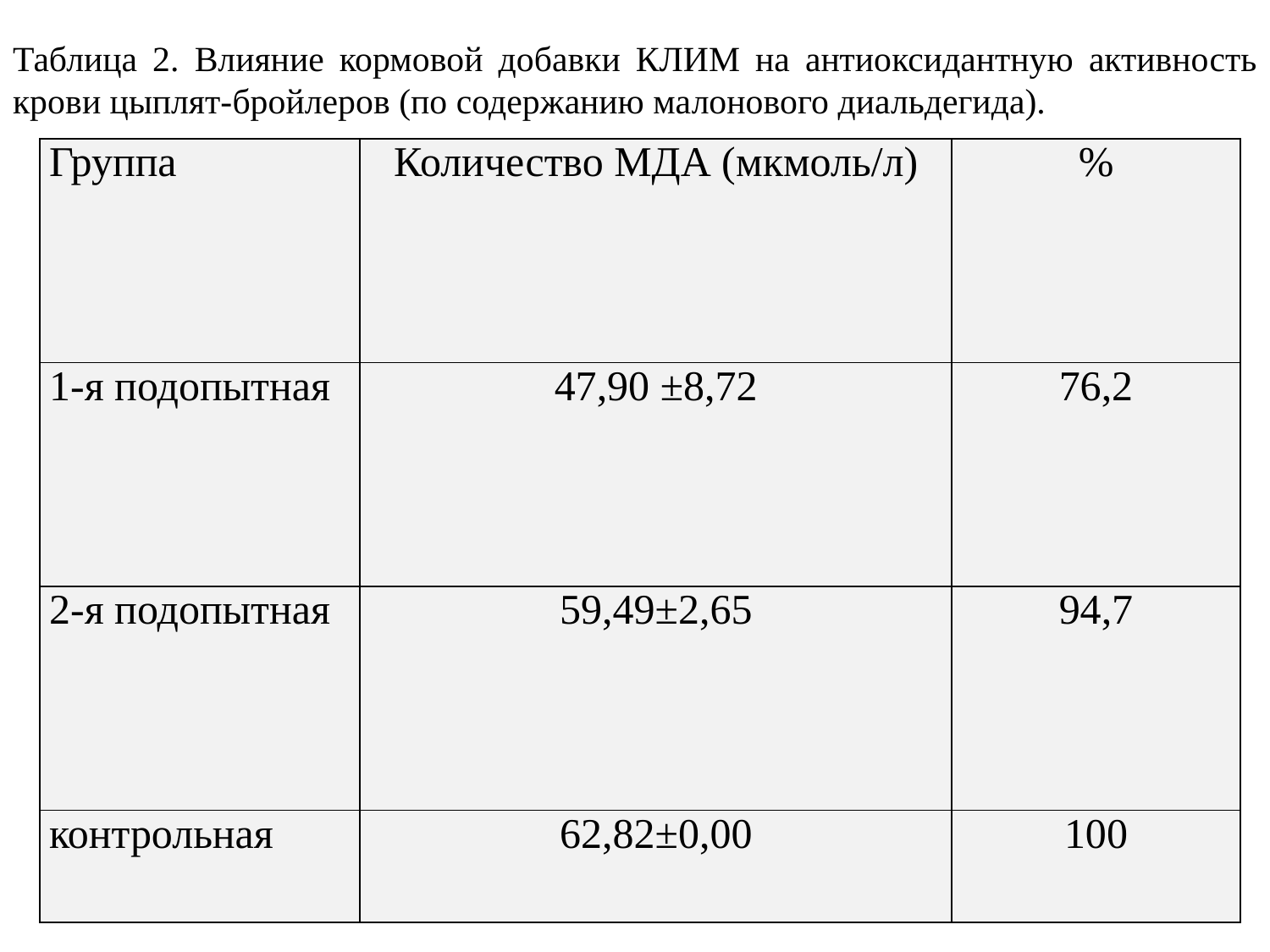

Таблица 2. Влияние кормовой добавки КЛИМ на антиоксидантную активность крови цыплят-бройлеров (по содержанию малонового диальдегида).
| Группа | Количество МДА (мкмоль/л) | % |
| --- | --- | --- |
| 1-я подопытная | 47,90 ±8,72 | 76,2 |
| 2-я подопытная | 59,49±2,65 | 94,7 |
| контрольная | 62,82±0,00 | 100 |